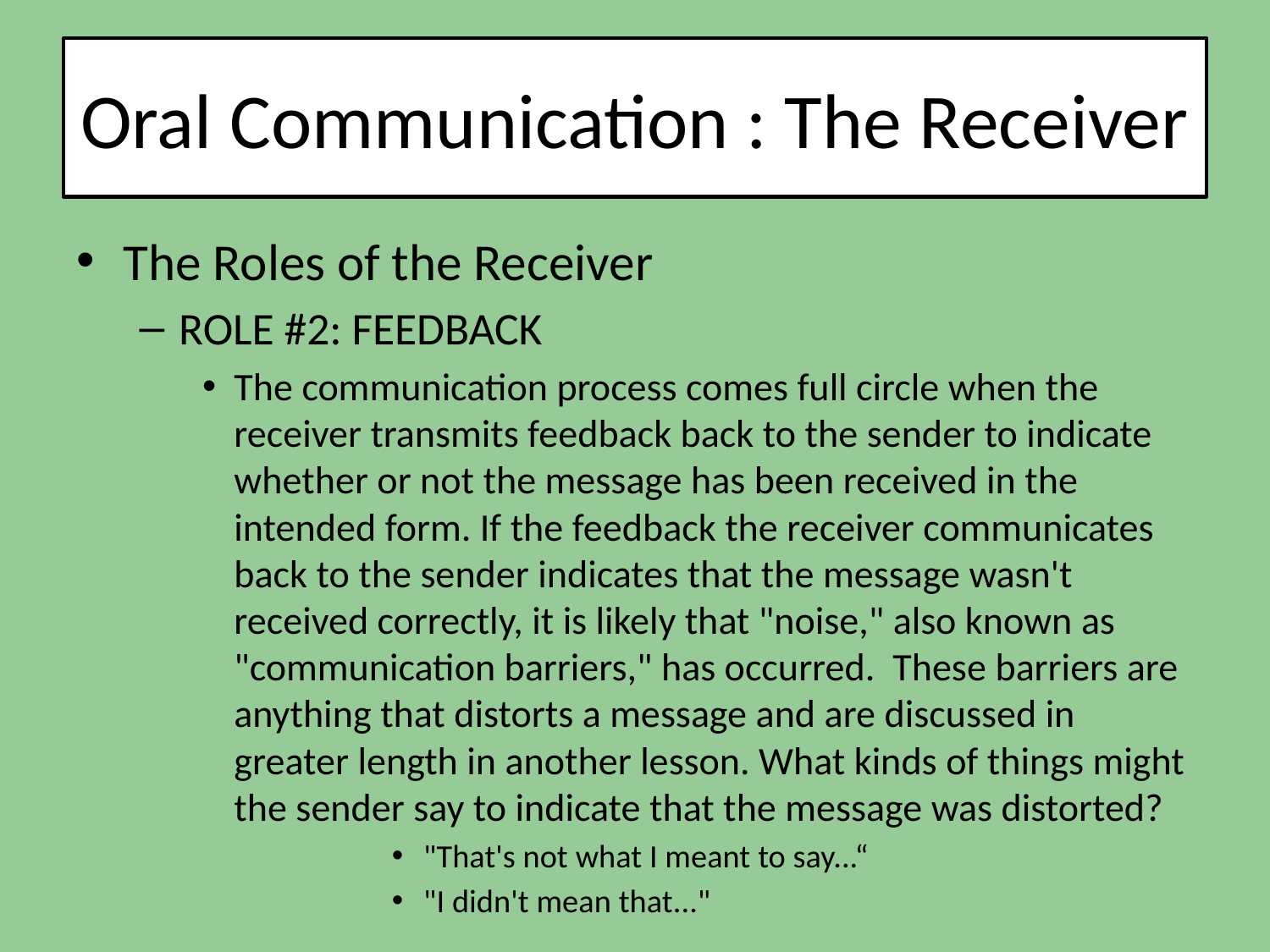

# Oral Communication : The Receiver
The Roles of the Receiver
ROLE #2: FEEDBACK
The communication process comes full circle when the receiver transmits feedback back to the sender to indicate whether or not the message has been received in the intended form. If the feedback the receiver communicates back to the sender indicates that the message wasn't received correctly, it is likely that "noise," also known as "communication barriers," has occurred.  These barriers are anything that distorts a message and are discussed in greater length in another lesson. What kinds of things might the sender say to indicate that the message was distorted?
"That's not what I meant to say...“
"I didn't mean that..."